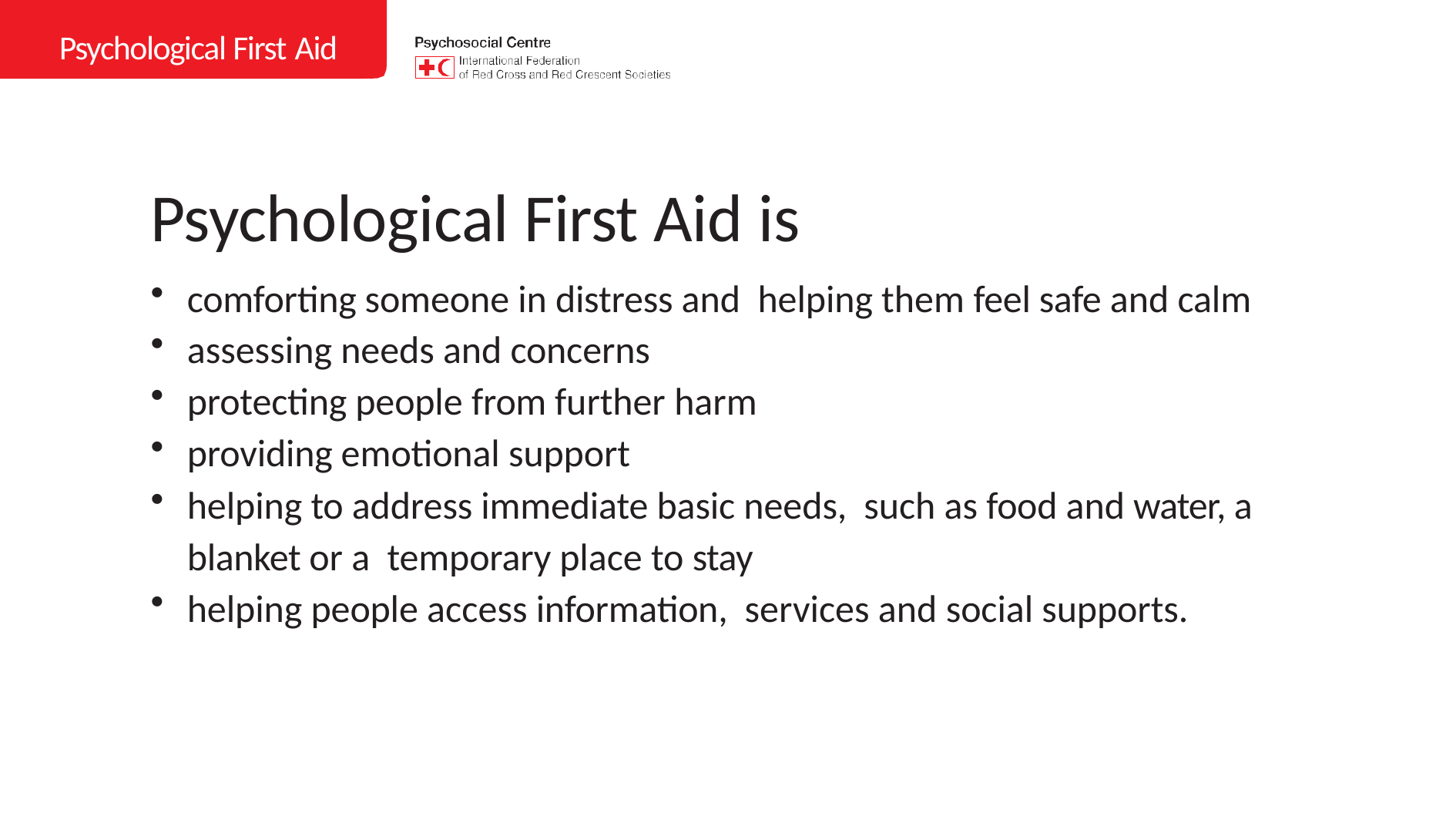

Psychological First Aid

# Psychological First Aid is
comforting someone in distress and  helping them feel safe and calm
assessing needs and concerns
protecting people from further harm
providing emotional support
helping to address immediate basic needs,  such as food and water, a blanket or a  temporary place to stay
helping people access information,  services and social supports.
SYRIAN ARAB RED CRESCENT